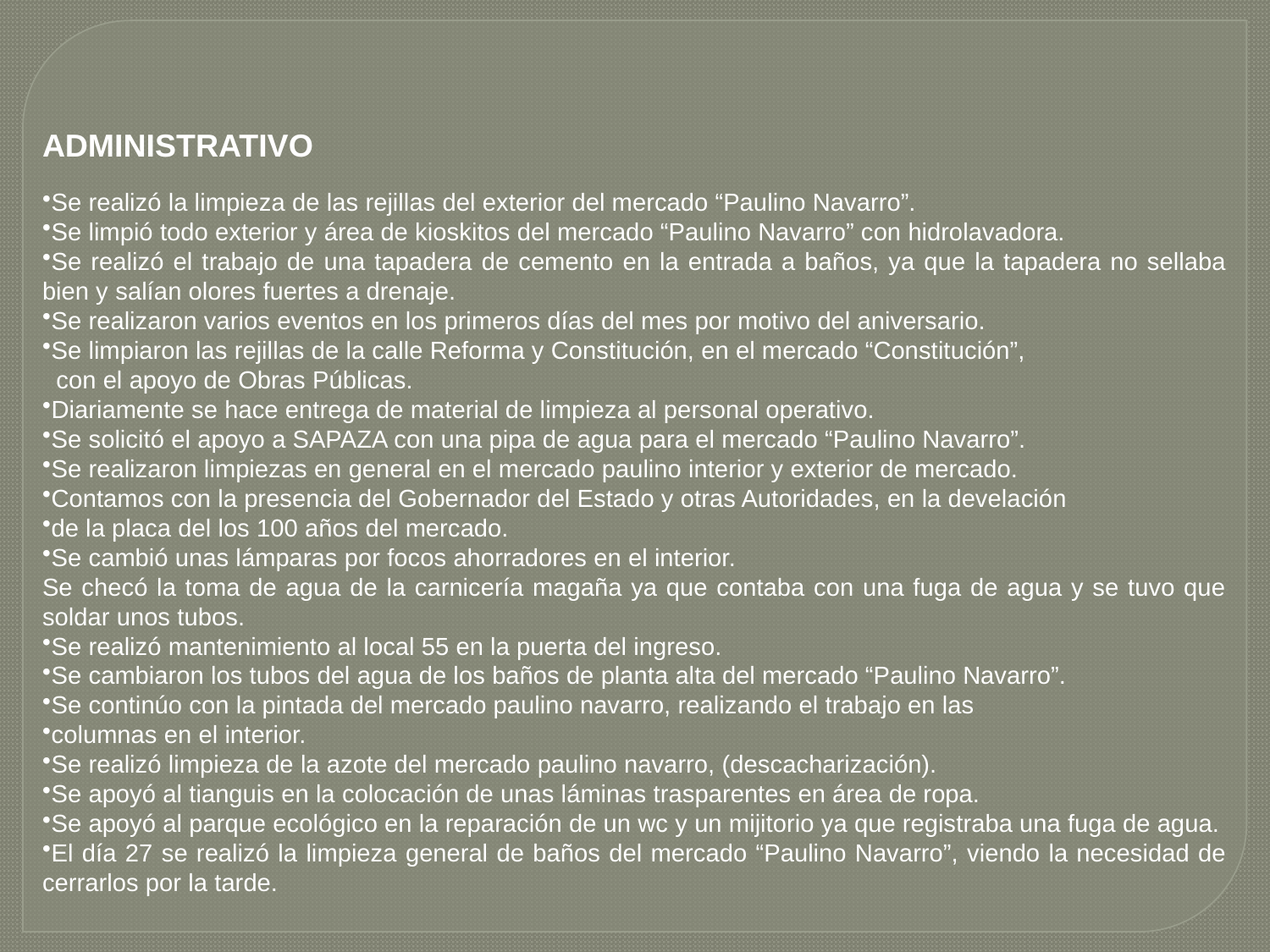

ADMINISTRATIVO

Se realizó la limpieza de las rejillas del exterior del mercado “Paulino Navarro”.
Se limpió todo exterior y área de kioskitos del mercado “Paulino Navarro” con hidrolavadora.
Se realizó el trabajo de una tapadera de cemento en la entrada a baños, ya que la tapadera no sellaba bien y salían olores fuertes a drenaje.
Se realizaron varios eventos en los primeros días del mes por motivo del aniversario.
Se limpiaron las rejillas de la calle Reforma y Constitución, en el mercado “Constitución”,
  con el apoyo de Obras Públicas.
Diariamente se hace entrega de material de limpieza al personal operativo.
Se solicitó el apoyo a SAPAZA con una pipa de agua para el mercado “Paulino Navarro”.
Se realizaron limpiezas en general en el mercado paulino interior y exterior de mercado.
Contamos con la presencia del Gobernador del Estado y otras Autoridades, en la develación
de la placa del los 100 años del mercado.
Se cambió unas lámparas por focos ahorradores en el interior.
Se checó la toma de agua de la carnicería magaña ya que contaba con una fuga de agua y se tuvo que soldar unos tubos.
Se realizó mantenimiento al local 55 en la puerta del ingreso.
Se cambiaron los tubos del agua de los baños de planta alta del mercado “Paulino Navarro”.
Se continúo con la pintada del mercado paulino navarro, realizando el trabajo en las
columnas en el interior.
Se realizó limpieza de la azote del mercado paulino navarro, (descacharización).
Se apoyó al tianguis en la colocación de unas láminas trasparentes en área de ropa.
Se apoyó al parque ecológico en la reparación de un wc y un mijitorio ya que registraba una fuga de agua.
El día 27 se realizó la limpieza general de baños del mercado “Paulino Navarro”, viendo la necesidad de cerrarlos por la tarde.